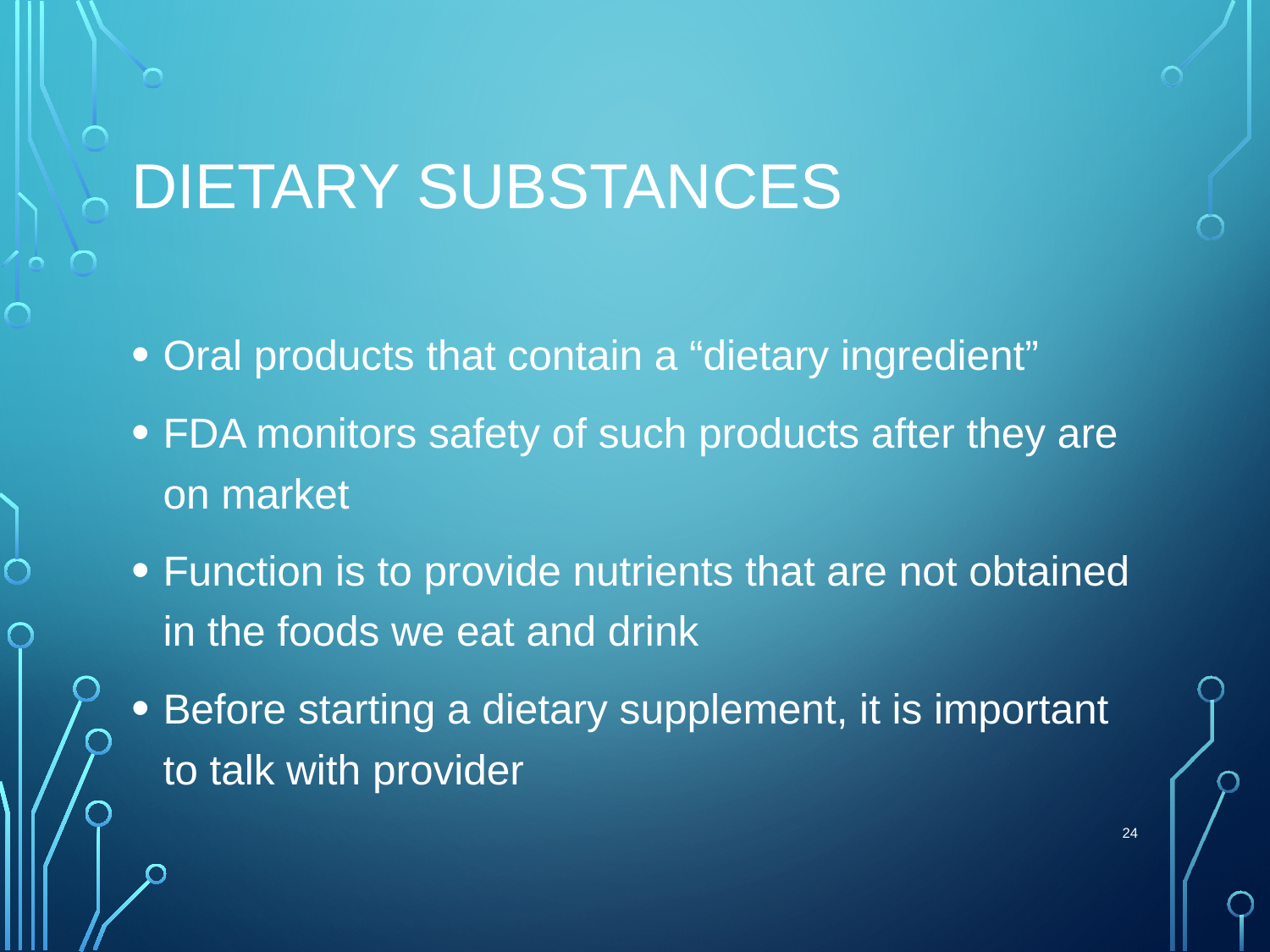

# Dietary Substances
Oral products that contain a “dietary ingredient”
FDA monitors safety of such products after they are on market
Function is to provide nutrients that are not obtained in the foods we eat and drink
Before starting a dietary supplement, it is important to talk with provider
 24